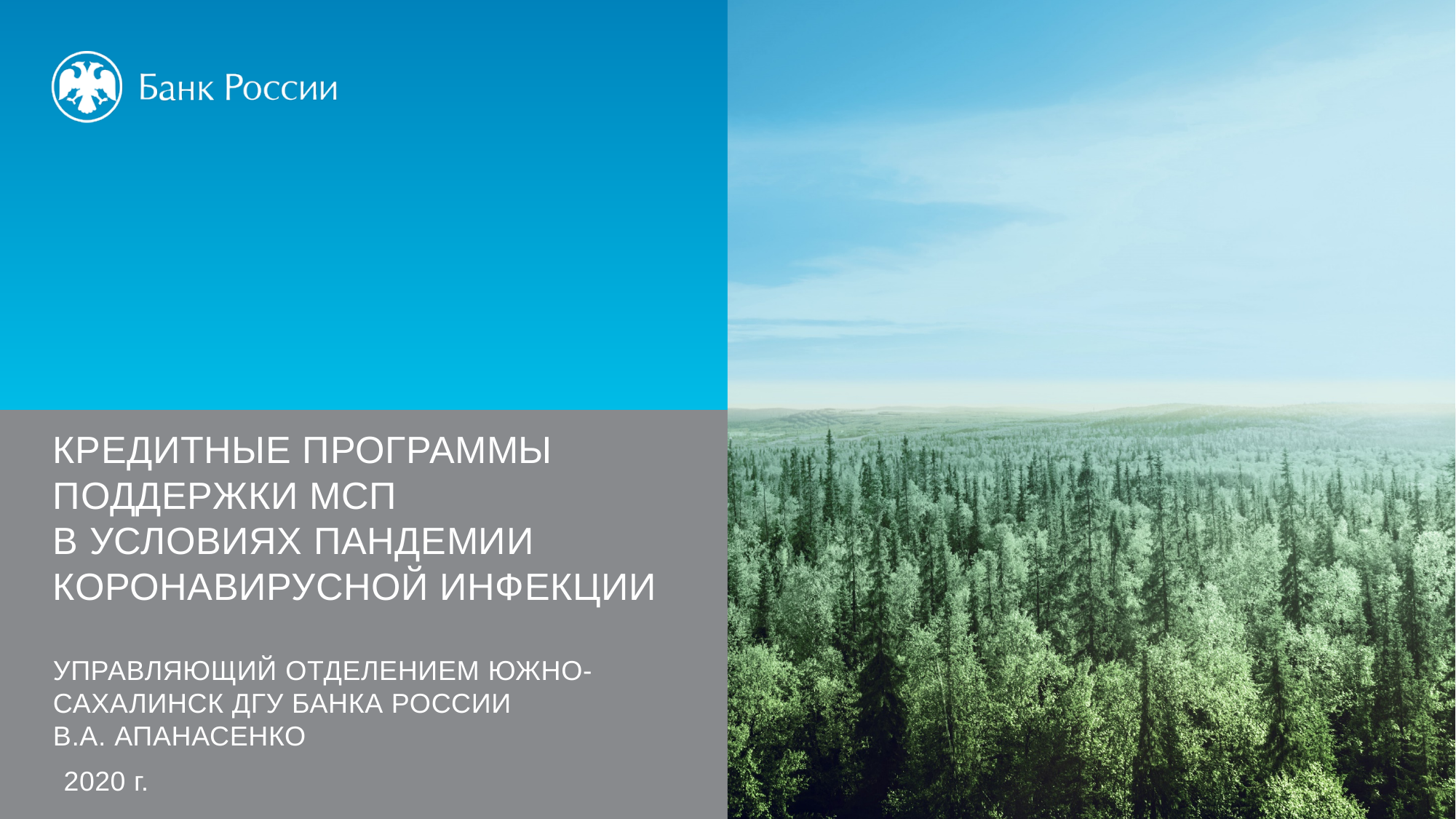

КРЕДИТНЫЕ Программы поддержки МСП
в условиях пандемии коронавирусной инфекции

Управляющий Отделением Южно-Сахалинск ДГУ Банка России
В.А. Апанасенко
2020 г.